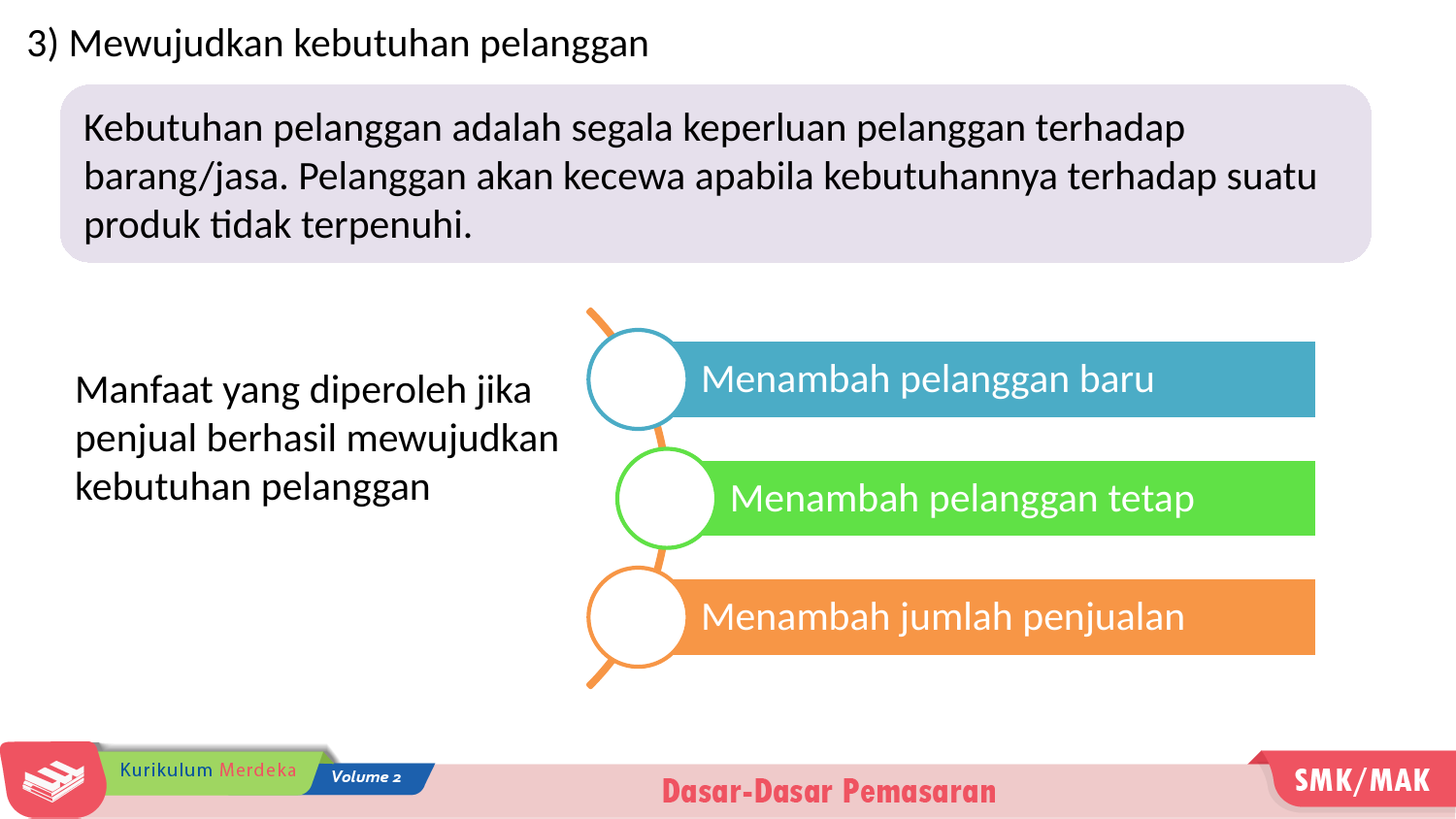

3) Mewujudkan kebutuhan pelanggan
Kebutuhan pelanggan adalah segala keperluan pelanggan terhadap barang/jasa. Pelanggan akan kecewa apabila kebutuhannya terhadap suatu produk tidak terpenuhi.
Menambah pelanggan baru
Menambah pelanggan tetap
Menambah jumlah penjualan
Manfaat yang diperoleh jika penjual berhasil mewujudkan kebutuhan pelanggan